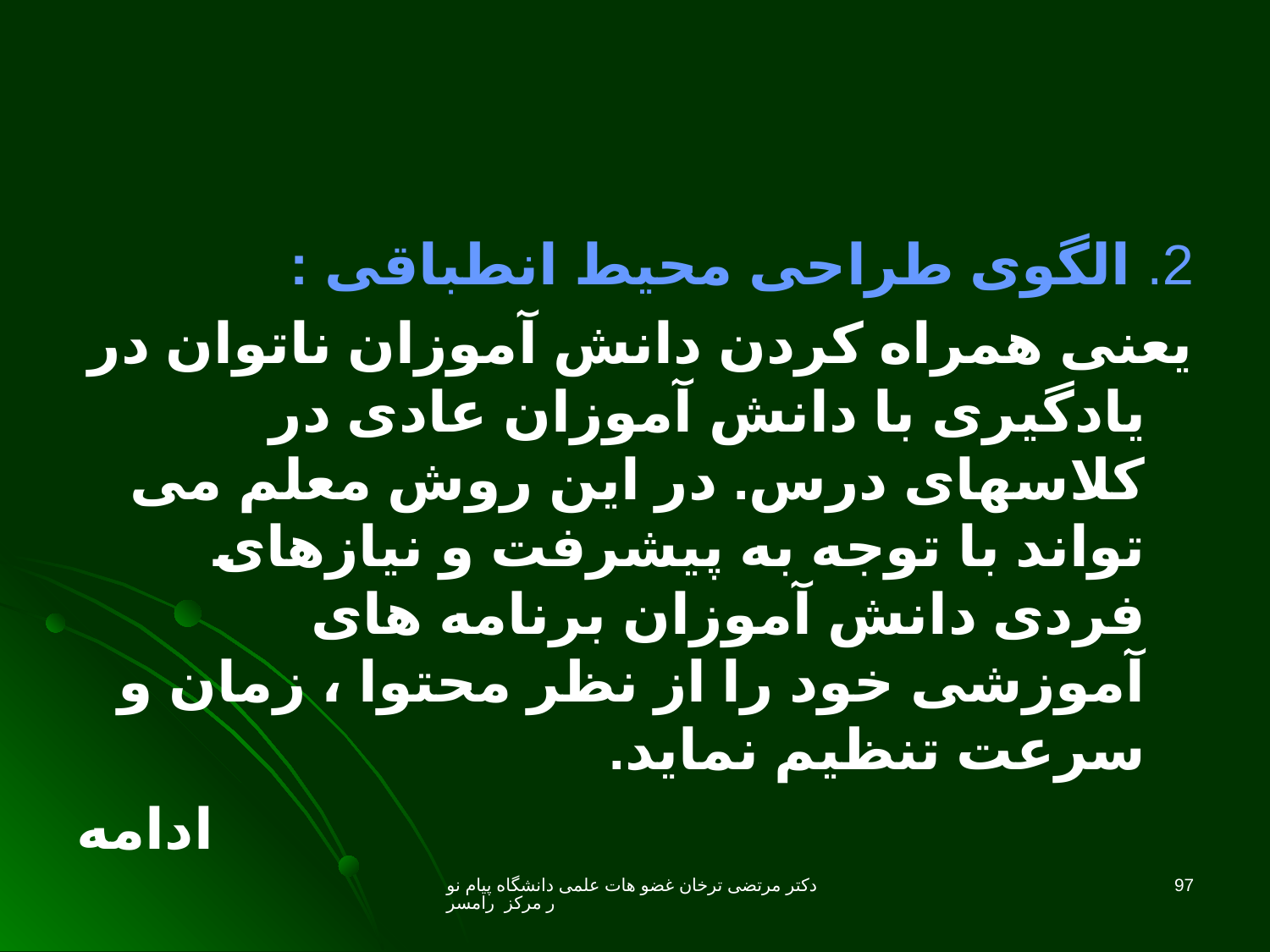

2. الگوی طراحی محیط انطباقی :
یعنی همراه کردن دانش آموزان ناتوان در یادگیری با دانش آموزان عادی در کلاسهای درس. در این روش معلم می تواند با توجه به پیشرفت و نیازهای فردی دانش آموزان برنامه های آموزشی خود را از نظر محتوا ، زمان و سرعت تنظیم نماید.
 ادامه
دکتر مرتضی ترخان غضو هات علمی دانشگاه پیام نور مرکز رامسر
97